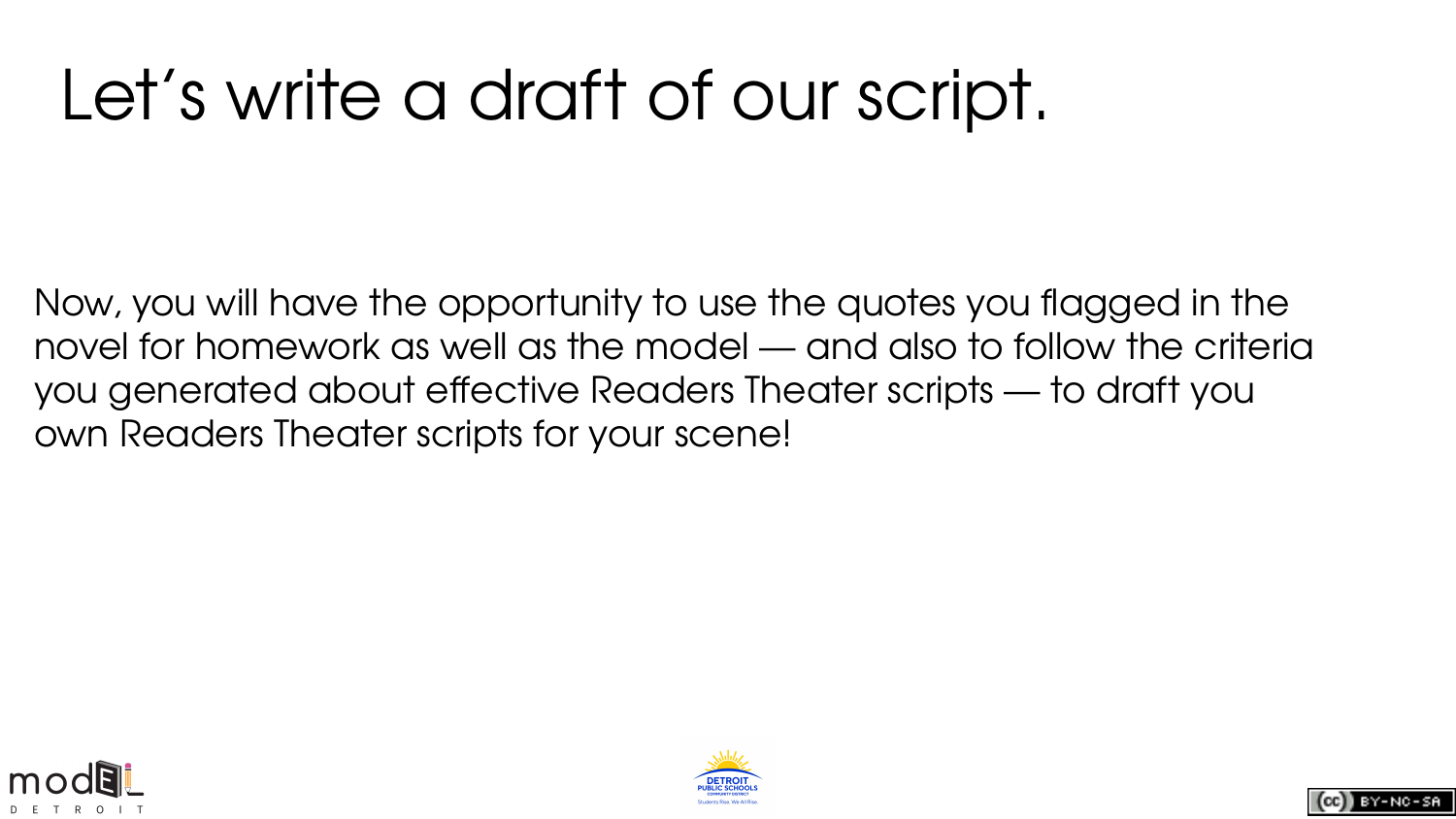

# Let’s write a draft of our script.
Now, you will have the opportunity to use the quotes you flagged in the novel for homework as well as the model — and also to follow the criteria you generated about effective Readers Theater scripts — to draft you own Readers Theater scripts for your scene!